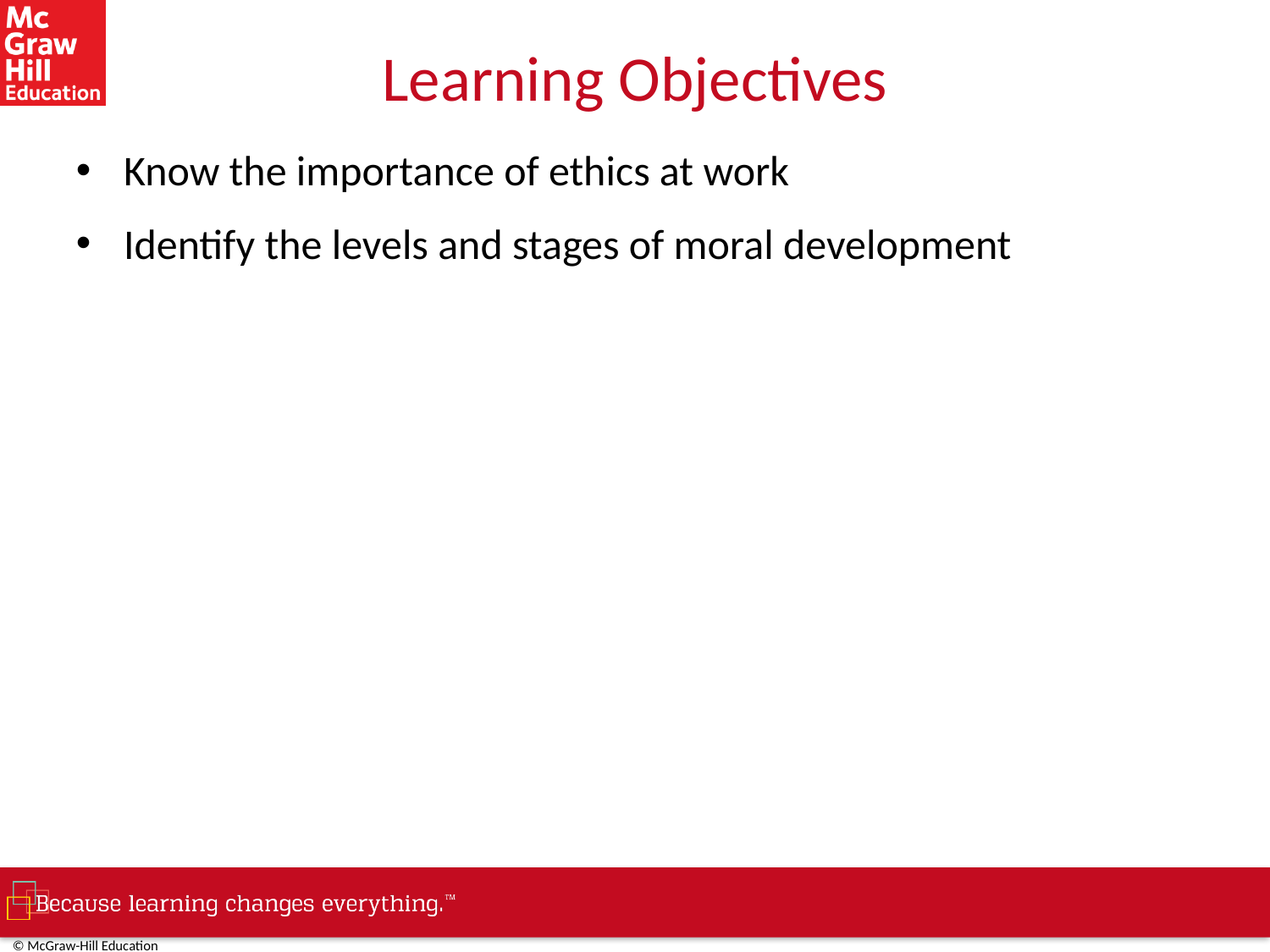

# Learning Objectives
Know the importance of ethics at work
Identify the levels and stages of moral development